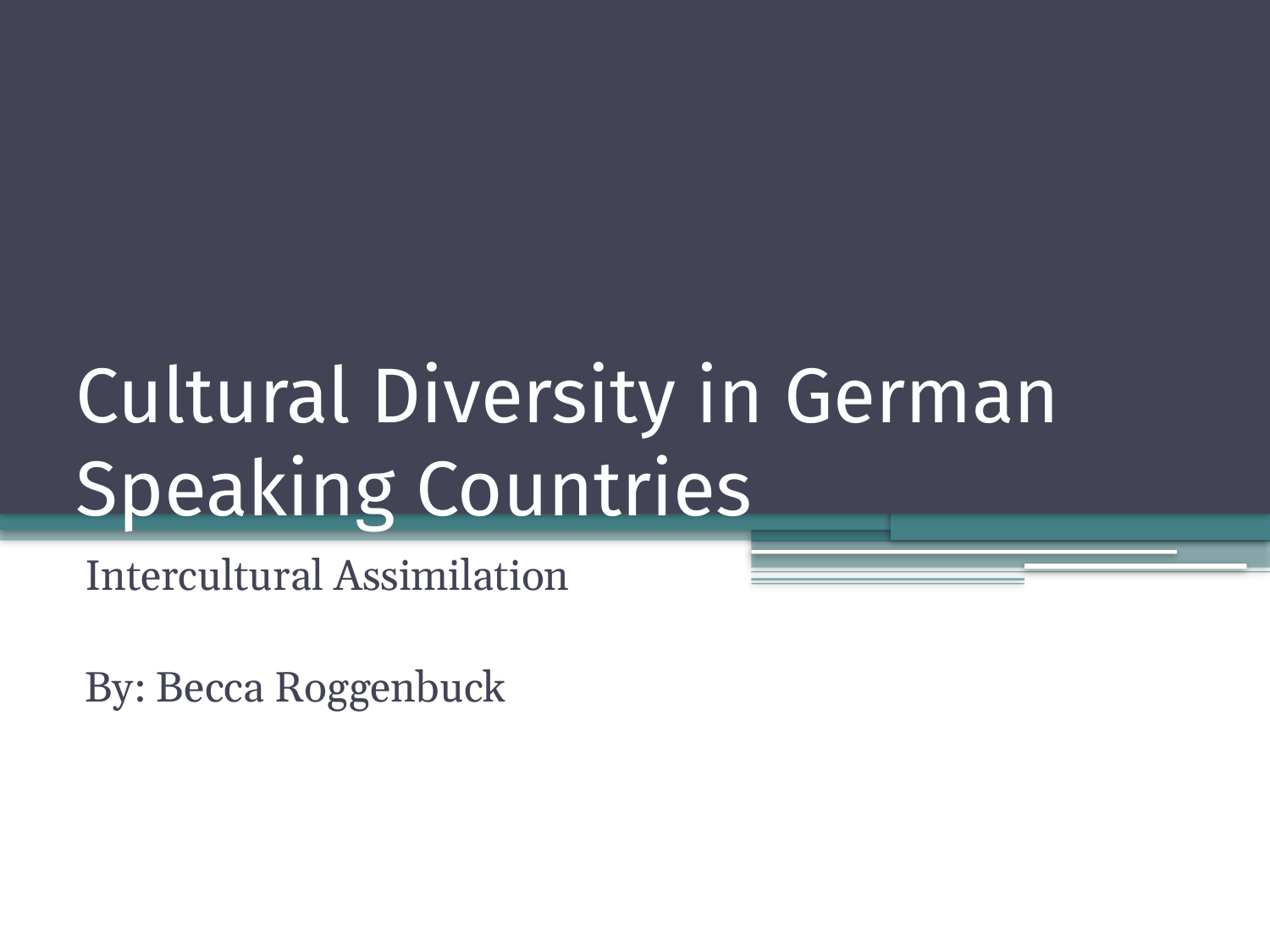

# Cultural Diversity in German Speaking Countries
Intercultural Assimilation

By: Becca Roggenbuck